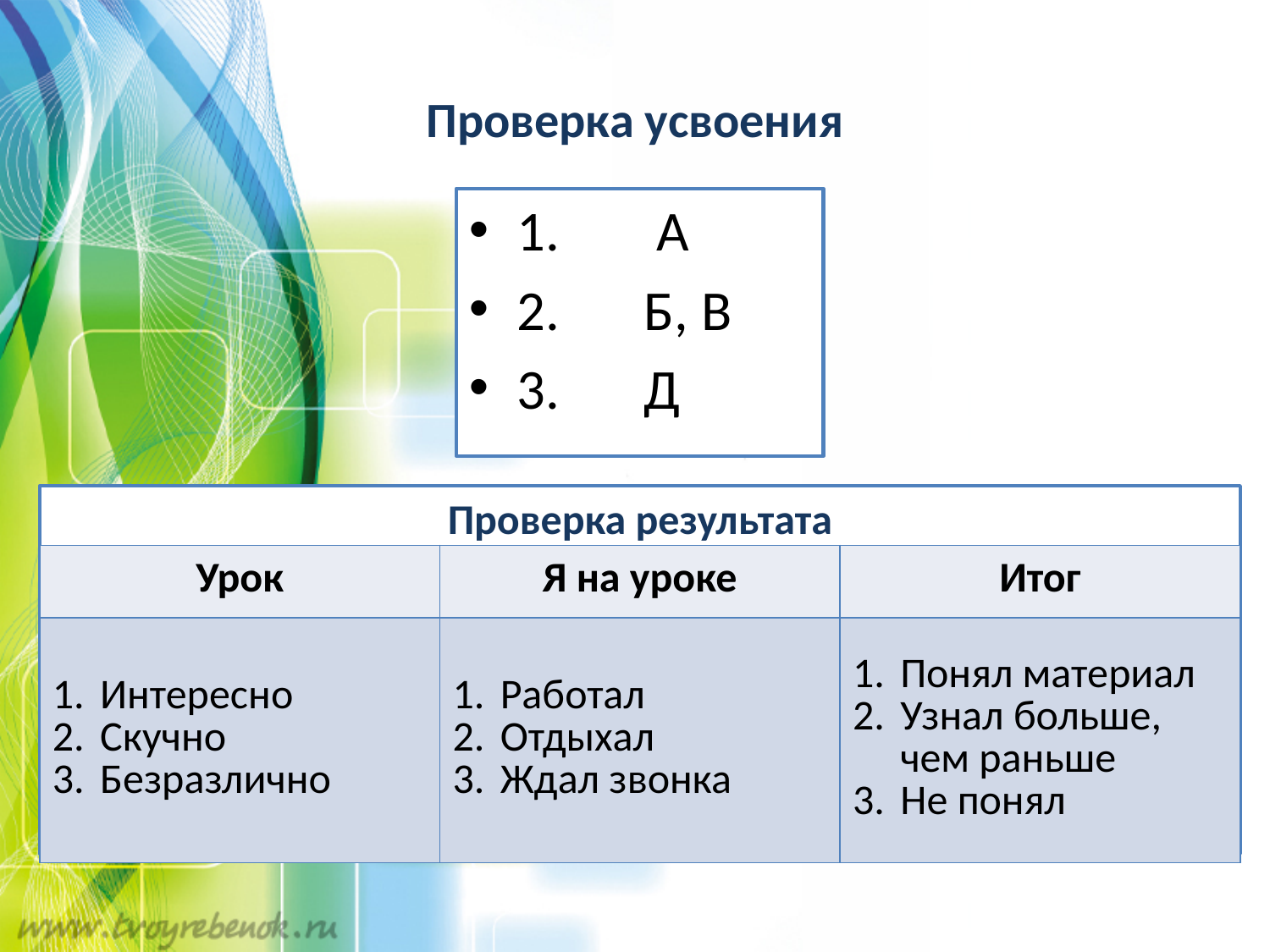

# Проверка усвоения
1.	 А
2. 	Б, В
3. 	Д
Проверка результата

| Урок | Я на уроке | Итог |
| --- | --- | --- |
| Интересно Скучно Безразлично | Работал Отдыхал Ждал звонка | Понял материал Узнал больше, чем раньше Не понял |